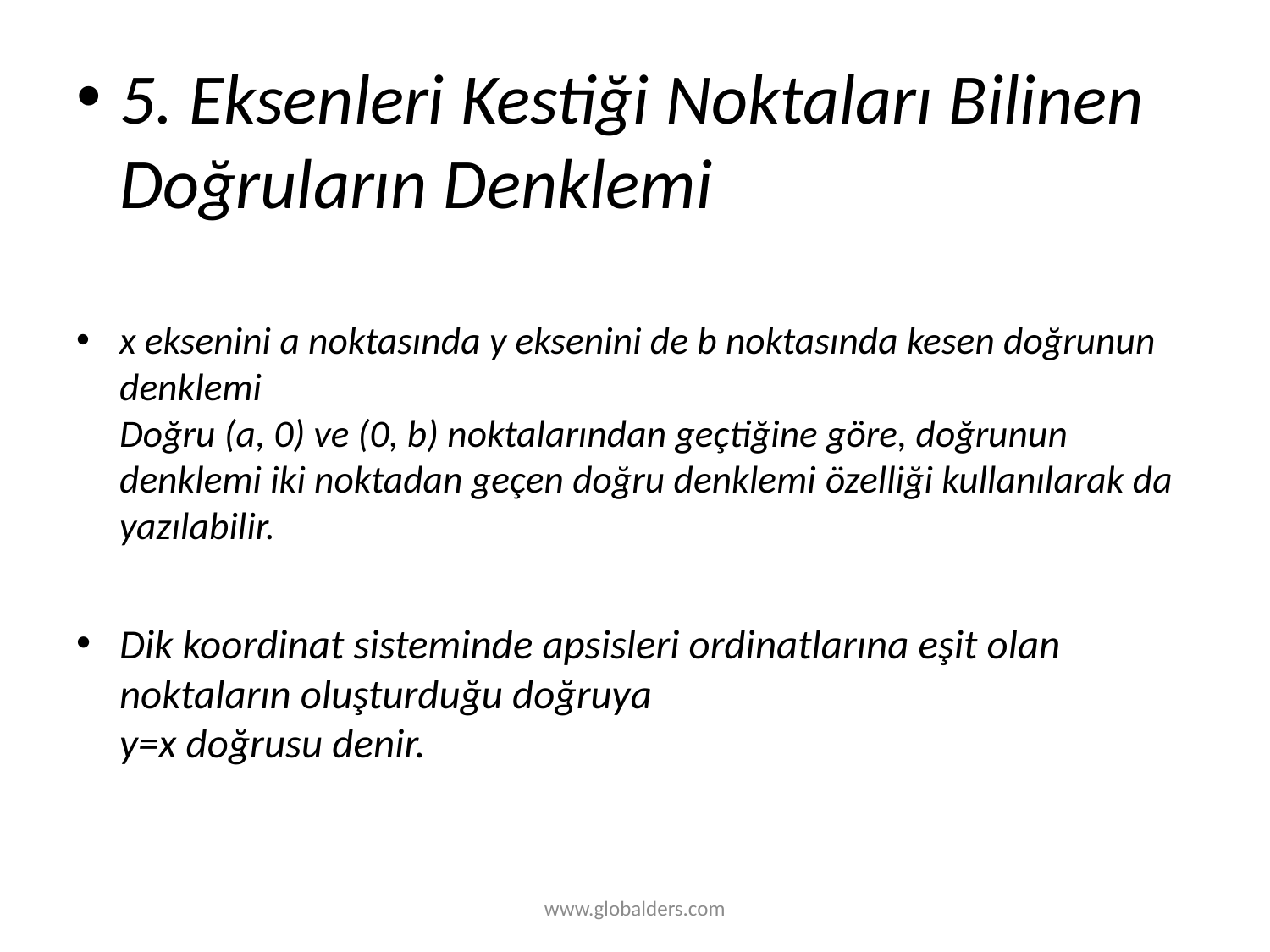

5. Eksenleri Kestiği Noktaları Bilinen Doğruların Denklemi
x eksenini a noktasında y eksenini de b noktasında kesen doğrunun denklemi
Doğru (a, 0) ve (0, b) noktalarından geçtiğine göre, doğrunun denklemi iki noktadan geçen doğru denklemi özelliği kullanılarak da yazılabilir.

Dik koordinat sisteminde apsisleri ordinatlarına eşit olan noktaların oluşturduğu doğruya
y=x doğrusu denir.
www.globalders.com